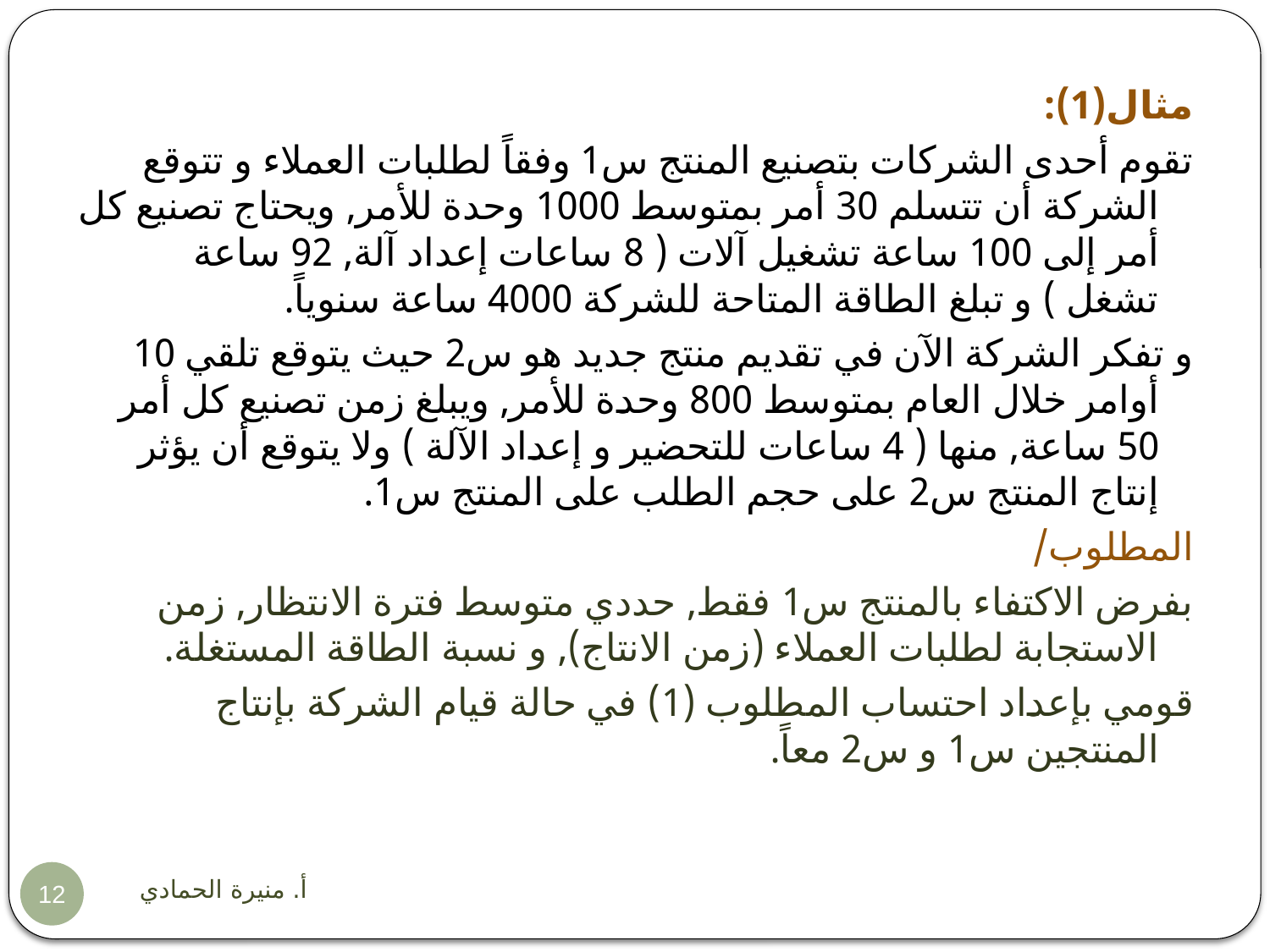

مثال(1):
تقوم أحدى الشركات بتصنيع المنتج س1 وفقاً لطلبات العملاء و تتوقع الشركة أن تتسلم 30 أمر بمتوسط 1000 وحدة للأمر, ويحتاج تصنيع كل أمر إلى 100 ساعة تشغيل آلات ( 8 ساعات إعداد آلة, 92 ساعة تشغل ) و تبلغ الطاقة المتاحة للشركة 4000 ساعة سنوياً.
و تفكر الشركة الآن في تقديم منتج جديد هو س2 حيث يتوقع تلقي 10 أوامر خلال العام بمتوسط 800 وحدة للأمر, ويبلغ زمن تصنيع كل أمر 50 ساعة, منها ( 4 ساعات للتحضير و إعداد الآلة ) ولا يتوقع أن يؤثر إنتاج المنتج س2 على حجم الطلب على المنتج س1.
المطلوب/
بفرض الاكتفاء بالمنتج س1 فقط, حددي متوسط فترة الانتظار, زمن الاستجابة لطلبات العملاء (زمن الانتاج), و نسبة الطاقة المستغلة.
قومي بإعداد احتساب المطلوب (1) في حالة قيام الشركة بإنتاج المنتجين س1 و س2 معاً.

أ. منيرة الحمادي
12